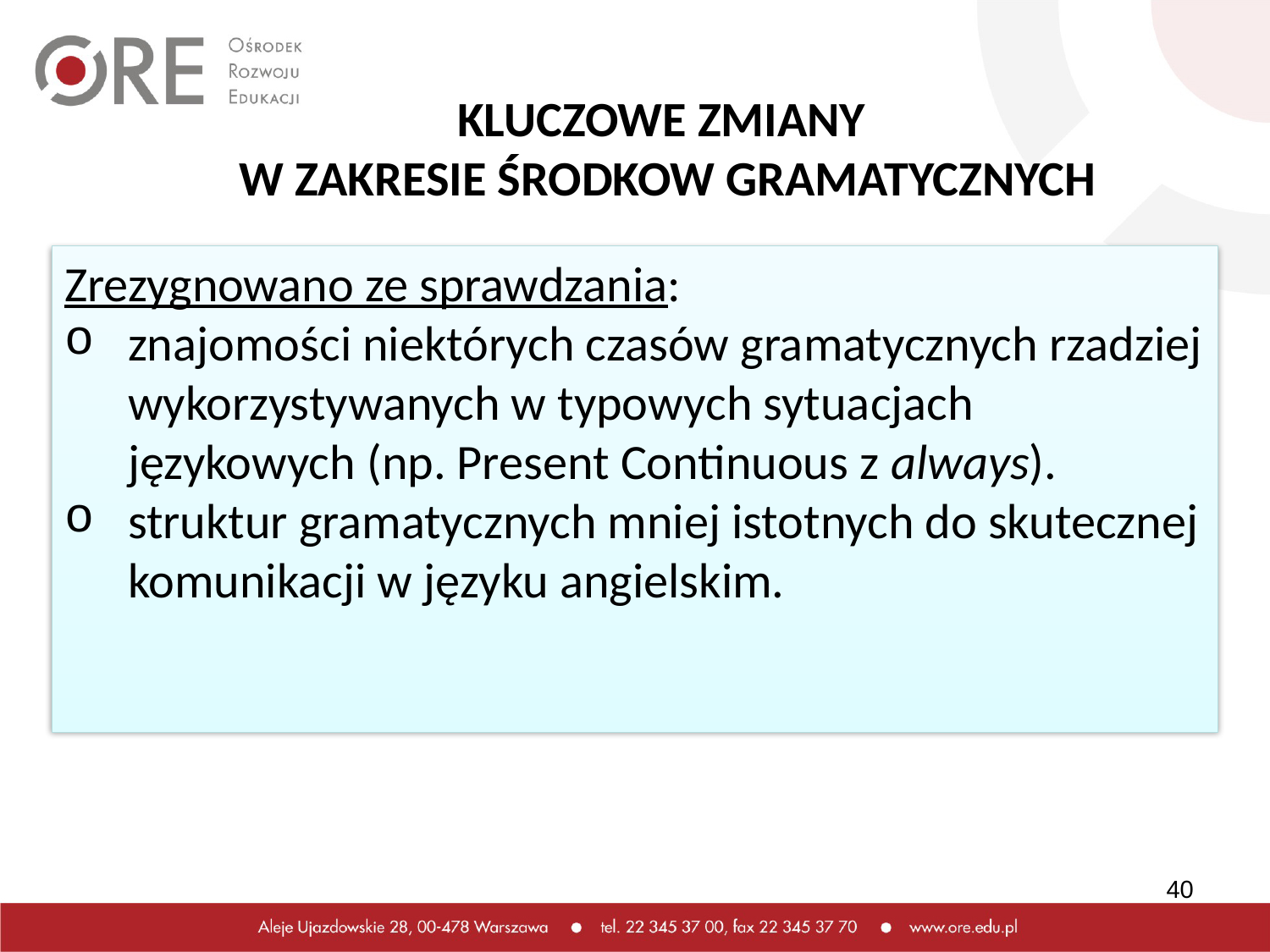

KLUCZOWE ZMIANY
W ZAKRESIE ŚRODKOW GRAMATYCZNYCH
Zrezygnowano ze sprawdzania:
znajomości niektórych czasów gramatycznych rzadziej wykorzystywanych w typowych sytuacjach językowych (np. Present Continuous z always).
struktur gramatycznych mniej istotnych do skutecznej komunikacji w języku angielskim.

40